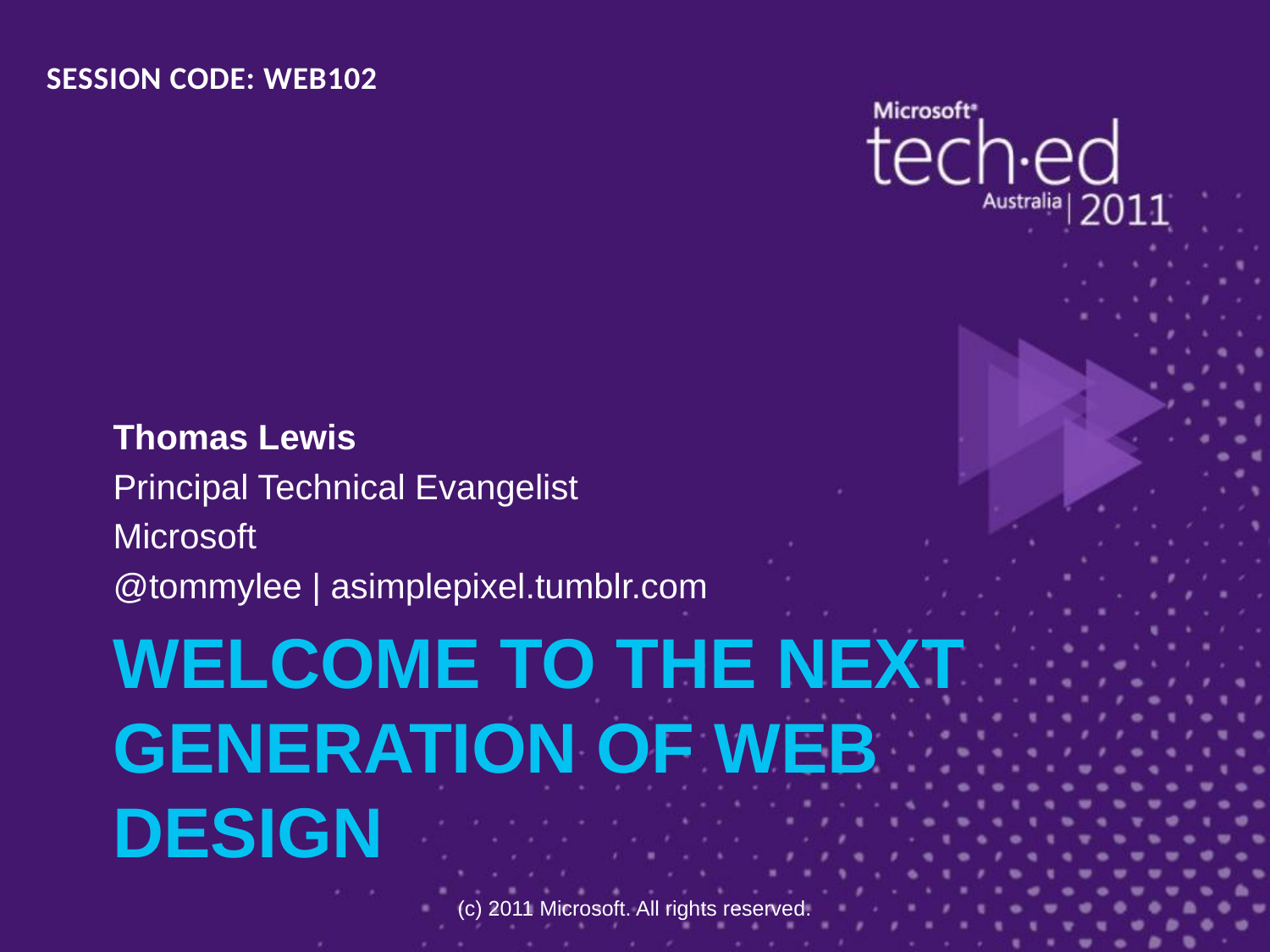

SESSION CODE: WEB102
Thomas Lewis
Principal Technical Evangelist
Microsoft
@tommylee | asimplepixel.tumblr.com
# Welcome to the next generation of web design
(c) 2011 Microsoft. All rights reserved.